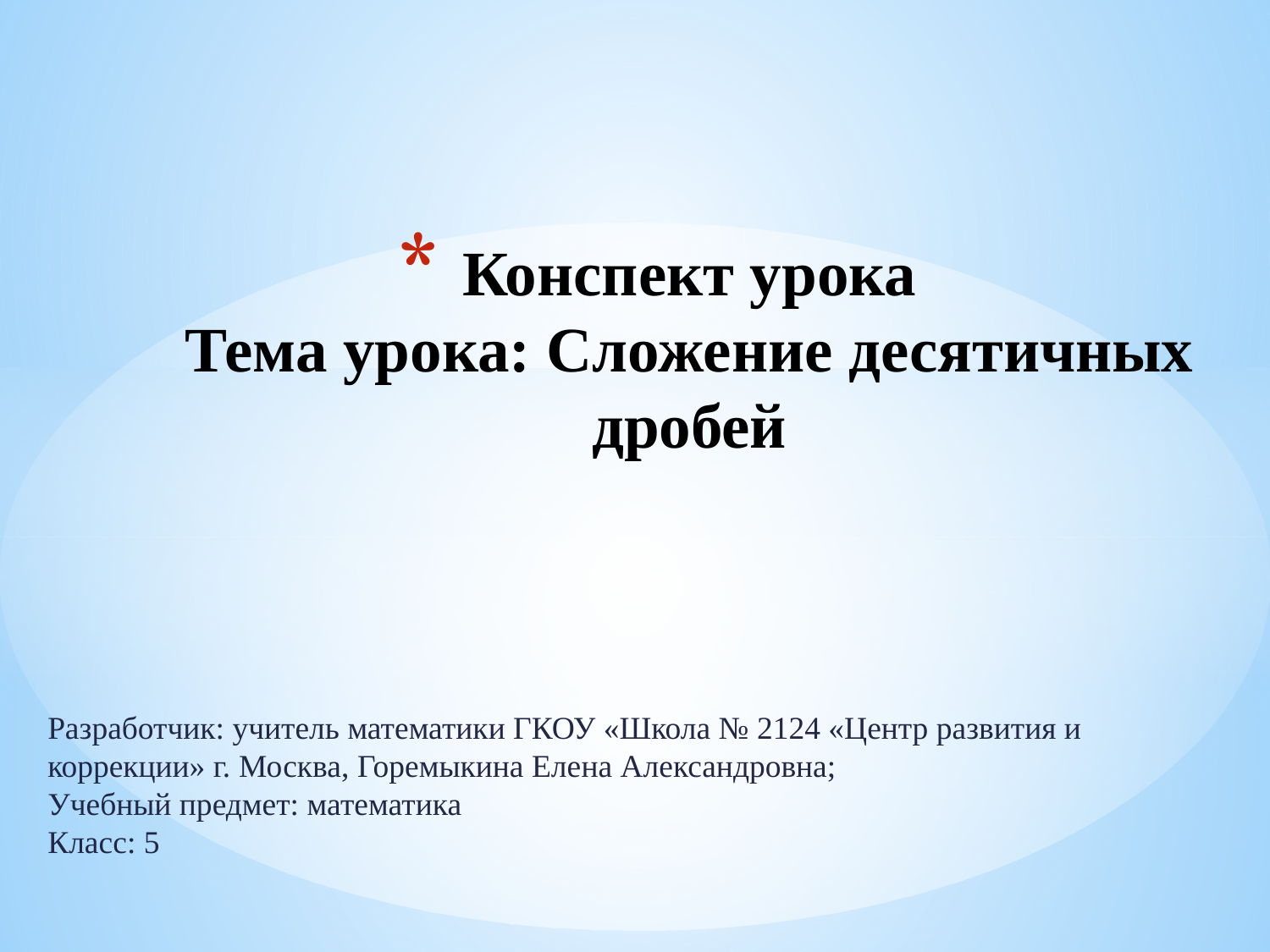

# Конспект урока Тема урока: Сложение десятичных дробей
Разработчик: учитель математики ГКОУ «Школа № 2124 «Центр развития и коррекции» г. Москва, Горемыкина Елена Александровна;
Учебный предмет: математика
Класс: 5